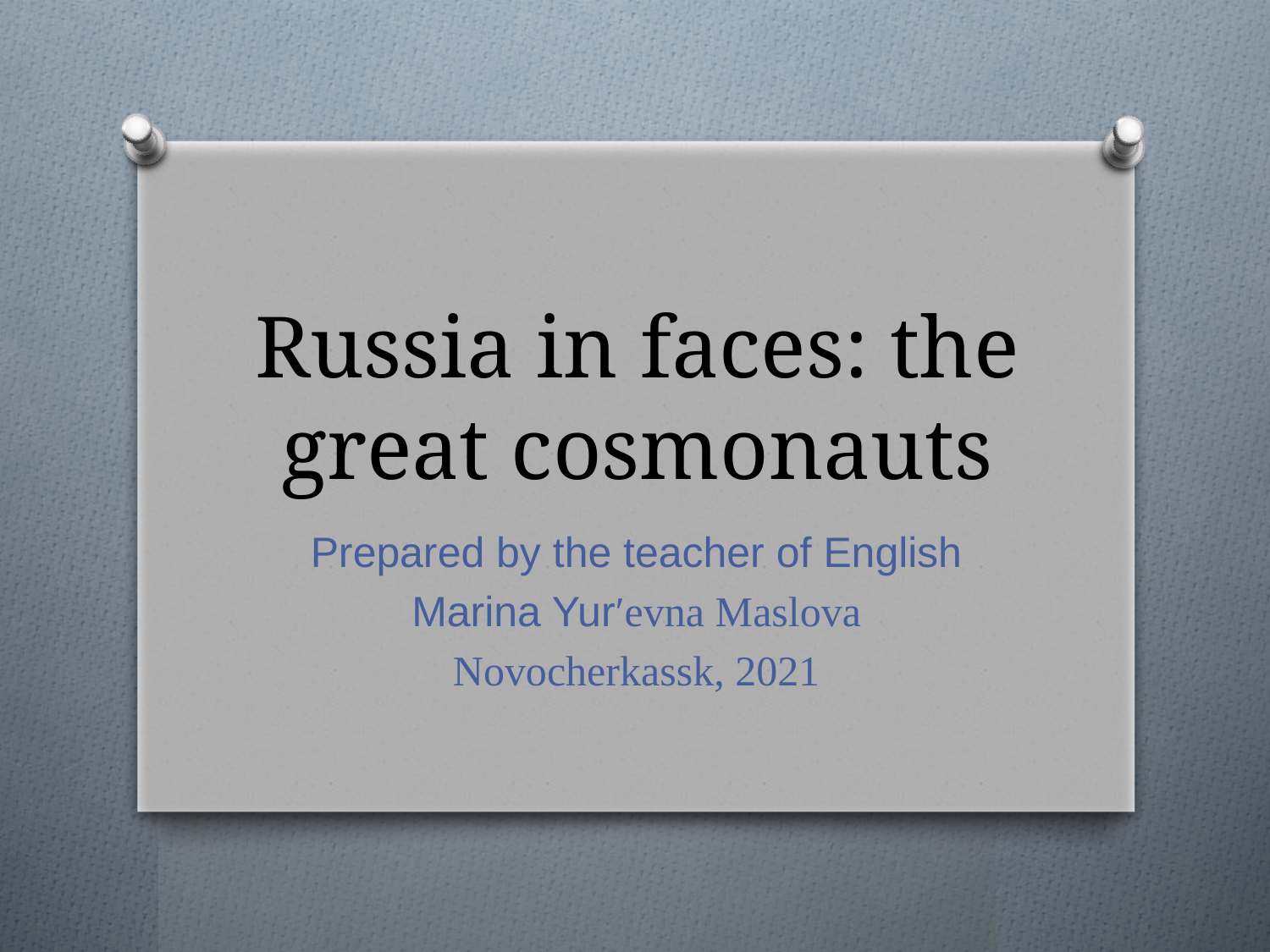

# Russia in faces: the great cosmonauts
Prepared by the teacher of English
Marina Yur′evna Maslova
Novocherkassk, 2021